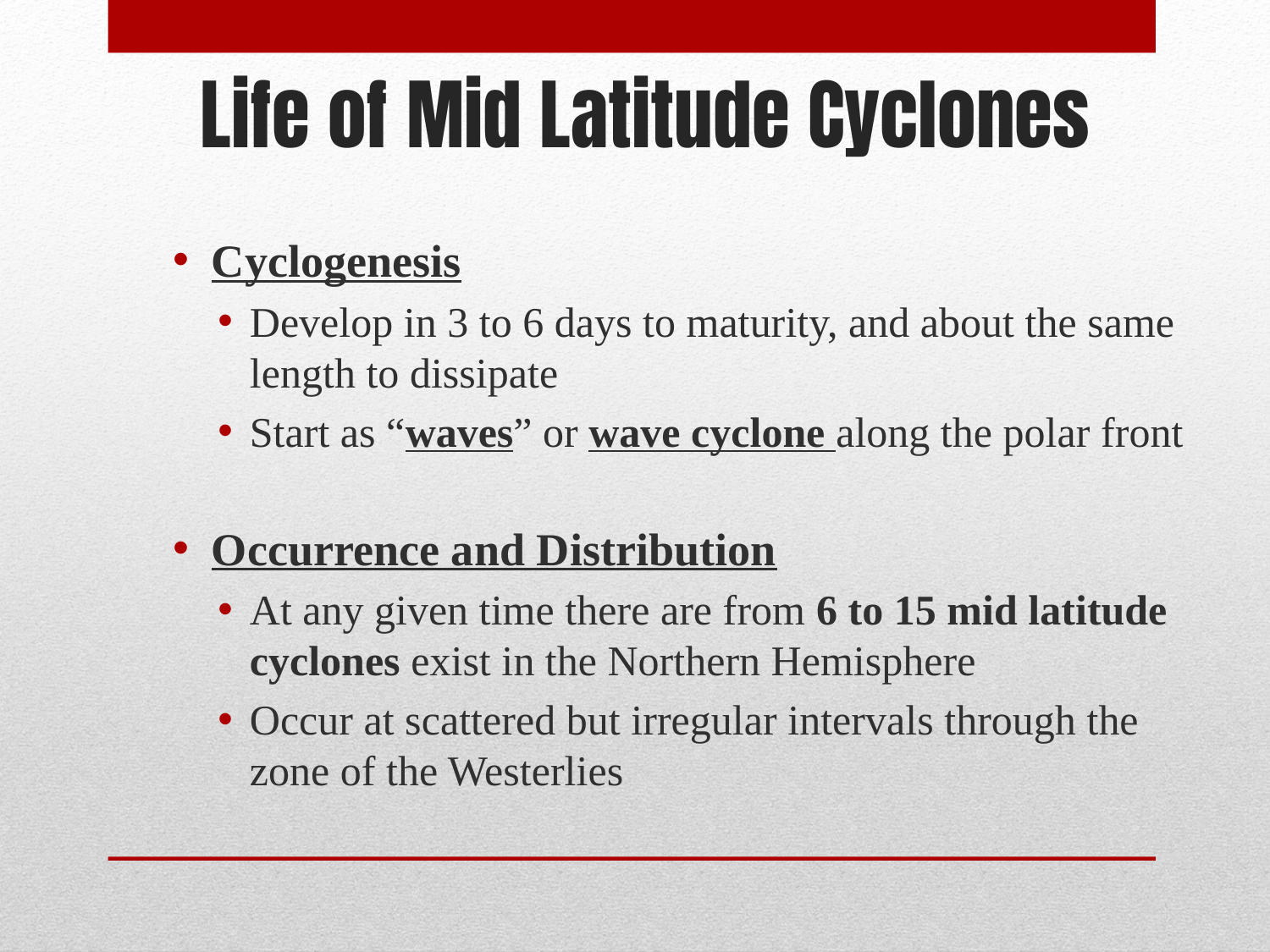

Life of Mid Latitude Cyclones
Cyclogenesis
Develop in 3 to 6 days to maturity, and about the same length to dissipate
Start as “waves” or wave cyclone along the polar front

Occurrence and Distribution
At any given time there are from 6 to 15 mid latitude cyclones exist in the Northern Hemisphere
Occur at scattered but irregular intervals through the zone of the Westerlies